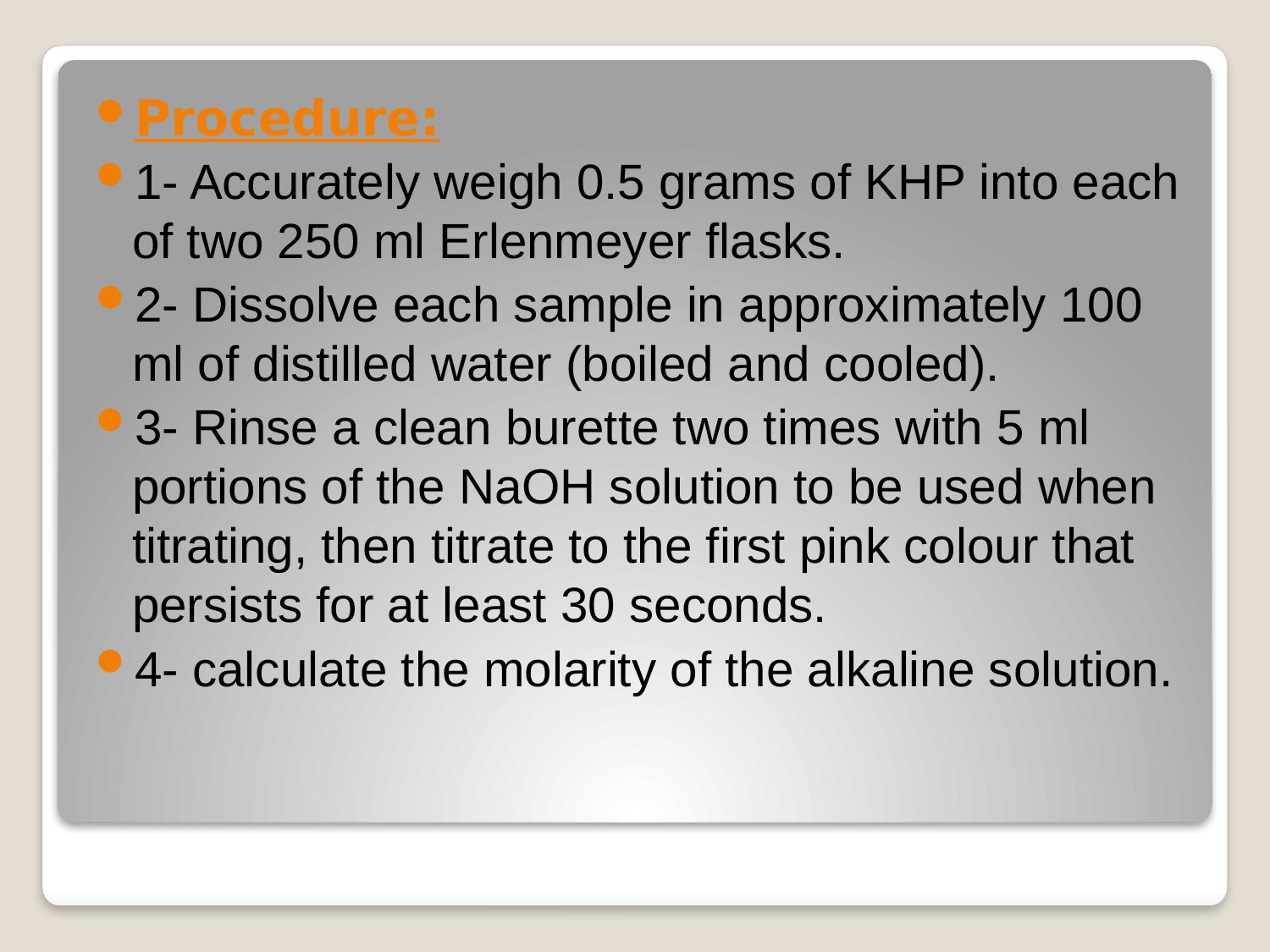

Procedure:
1- Accurately weigh 0.5 grams of KHP into each of two 250 ml Erlenmeyer flasks.
2- Dissolve each sample in approximately 100 ml of distilled water (boiled and cooled).
3- Rinse a clean burette two times with 5 ml portions of the NaOH solution to be used when titrating, then titrate to the first pink colour that persists for at least 30 seconds.
4- calculate the molarity of the alkaline solution.
#